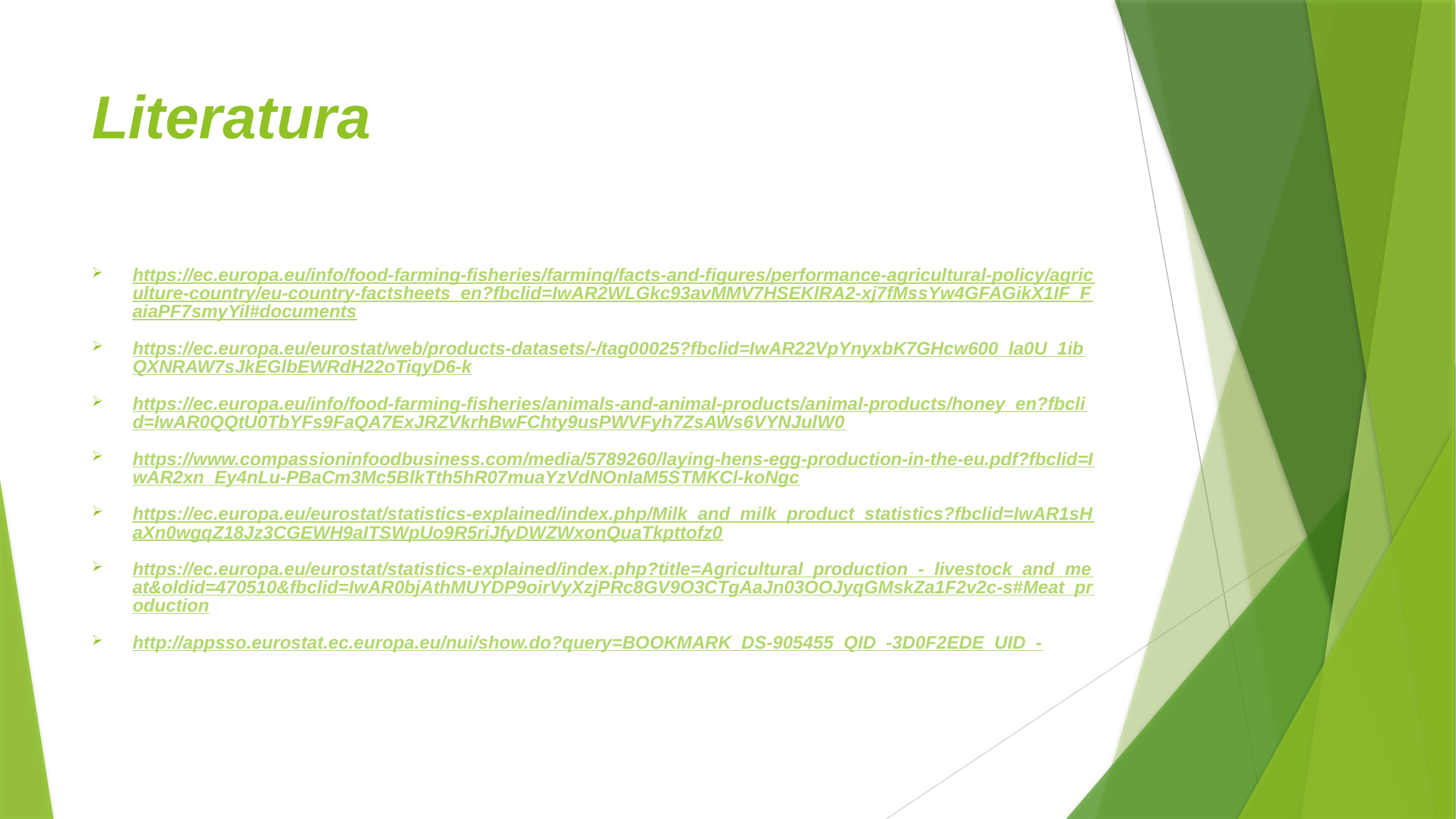

# Literatura
https://ec.europa.eu/info/food-farming-fisheries/farming/facts-and-figures/performance-agricultural-policy/agriculture-country/eu-country-factsheets_en?fbclid=IwAR2WLGkc93avMMV7HSEKlRA2-xj7fMssYw4GFAGikX1IF_FaiaPF7smyYiI#documents
https://ec.europa.eu/eurostat/web/products-datasets/-/tag00025?fbclid=IwAR22VpYnyxbK7GHcw600_la0U_1ibQXNRAW7sJkEGlbEWRdH22oTiqyD6-k
https://ec.europa.eu/info/food-farming-fisheries/animals-and-animal-products/animal-products/honey_en?fbclid=IwAR0QQtU0TbYFs9FaQA7ExJRZVkrhBwFChty9usPWVFyh7ZsAWs6VYNJulW0
https://www.compassioninfoodbusiness.com/media/5789260/laying-hens-egg-production-in-the-eu.pdf?fbclid=IwAR2xn_Ey4nLu-PBaCm3Mc5BlkTth5hR07muaYzVdNOnIaM5STMKCl-koNgc
https://ec.europa.eu/eurostat/statistics-explained/index.php/Milk_and_milk_product_statistics?fbclid=IwAR1sHaXn0wgqZ18Jz3CGEWH9aITSWpUo9R5riJfyDWZWxonQuaTkpttofz0
https://ec.europa.eu/eurostat/statistics-explained/index.php?title=Agricultural_production_-_livestock_and_meat&oldid=470510&fbclid=IwAR0bjAthMUYDP9oirVyXzjPRc8GV9O3CTgAaJn03OOJyqGMskZa1F2v2c-s#Meat_production
http://appsso.eurostat.ec.europa.eu/nui/show.do?query=BOOKMARK_DS-905455_QID_-3D0F2EDE_UID_-